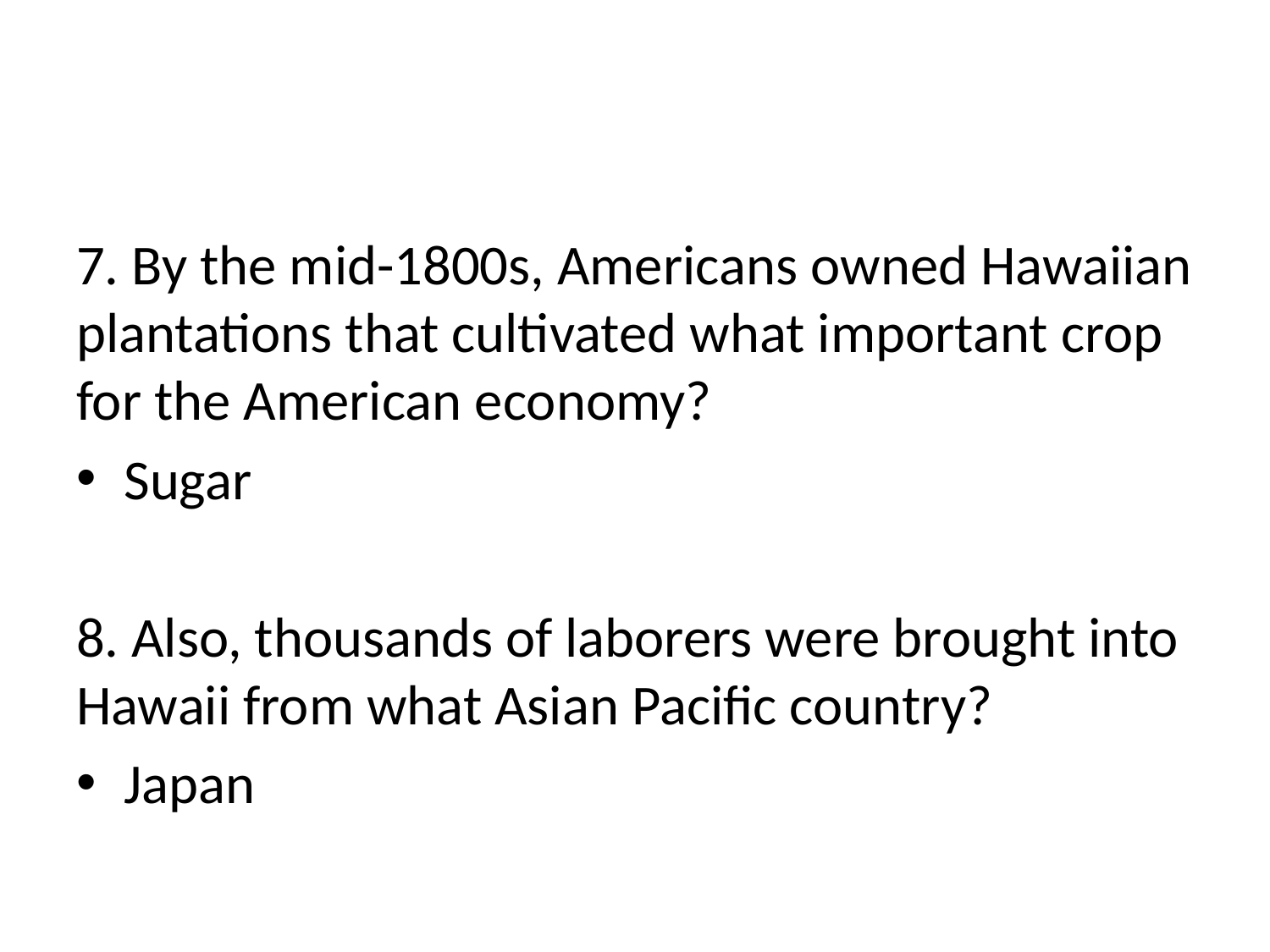

#
7. By the mid-1800s, Americans owned Hawaiian plantations that cultivated what important crop for the American economy?
Sugar

8. Also, thousands of laborers were brought into Hawaii from what Asian Pacific country?
Japan